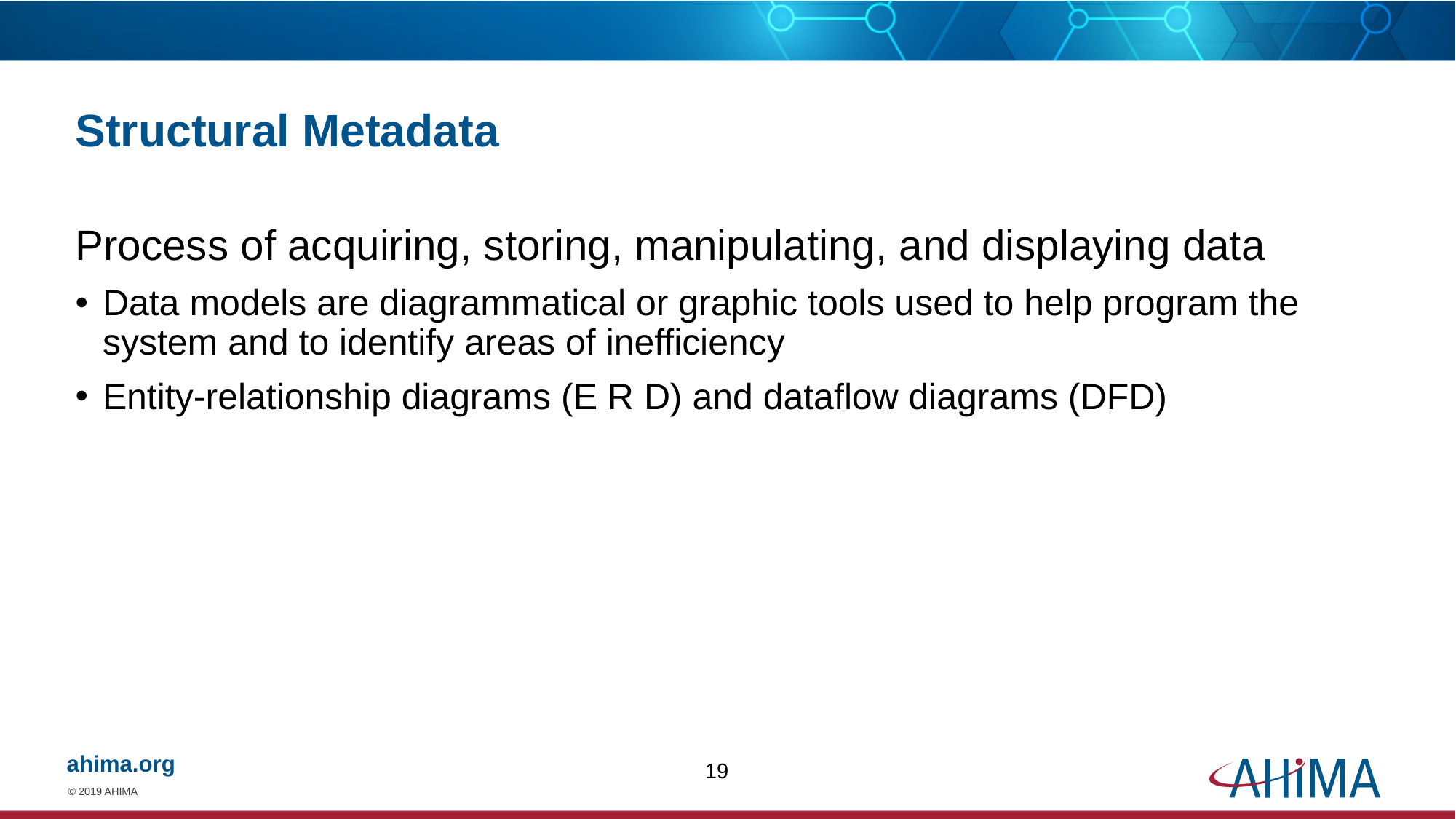

# Structural Metadata
Process of acquiring, storing, manipulating, and displaying data
Data models are diagrammatical or graphic tools used to help program the system and to identify areas of inefficiency
Entity-relationship diagrams (E R D) and dataflow diagrams (DFD)